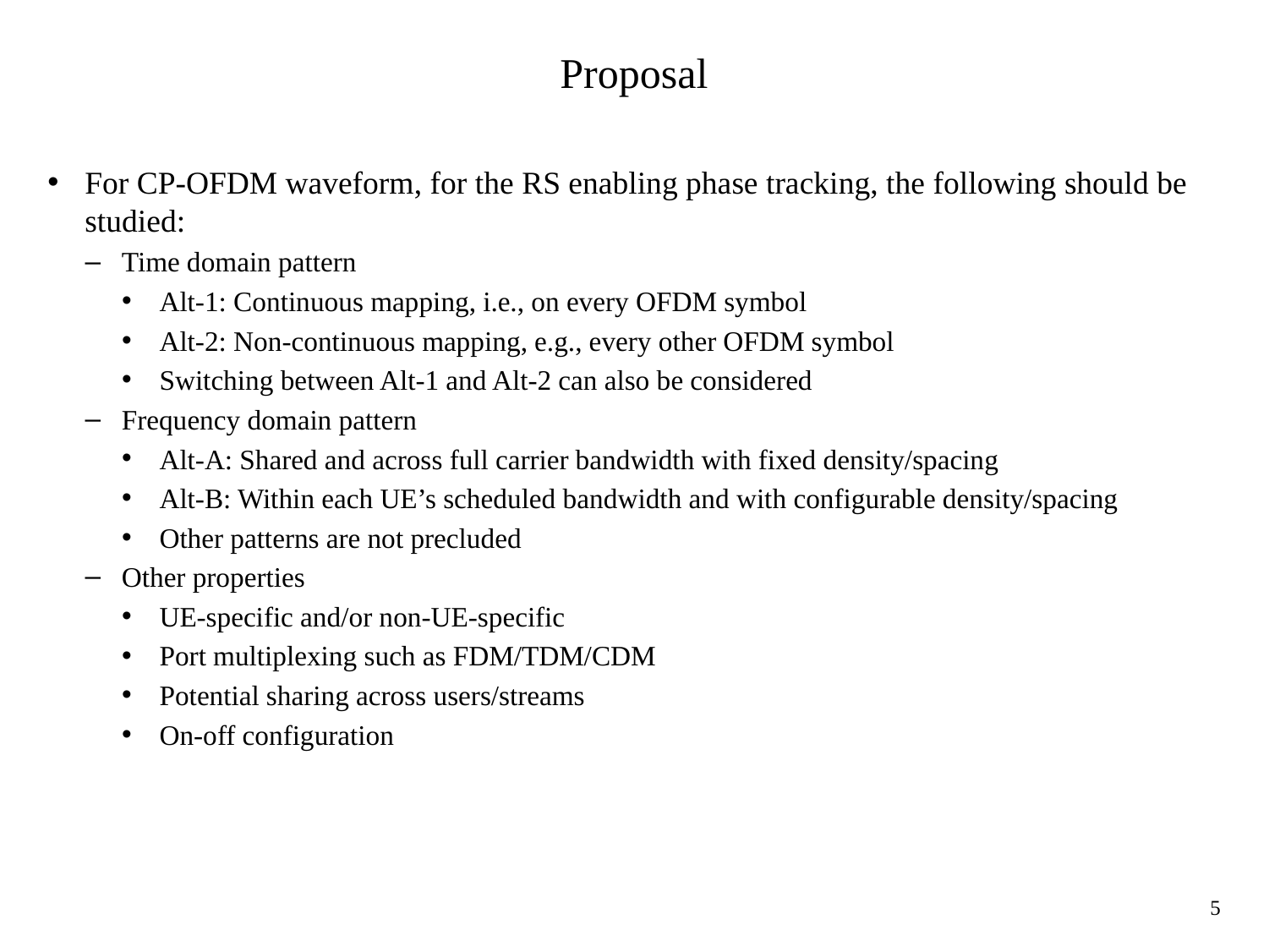

# Proposal
For CP-OFDM waveform, for the RS enabling phase tracking, the following should be studied:
Time domain pattern
Alt-1: Continuous mapping, i.e., on every OFDM symbol
Alt-2: Non-continuous mapping, e.g., every other OFDM symbol
Switching between Alt-1 and Alt-2 can also be considered
Frequency domain pattern
Alt-A: Shared and across full carrier bandwidth with fixed density/spacing
Alt-B: Within each UE’s scheduled bandwidth and with configurable density/spacing
Other patterns are not precluded
Other properties
UE-specific and/or non-UE-specific
Port multiplexing such as FDM/TDM/CDM
Potential sharing across users/streams
On-off configuration
5